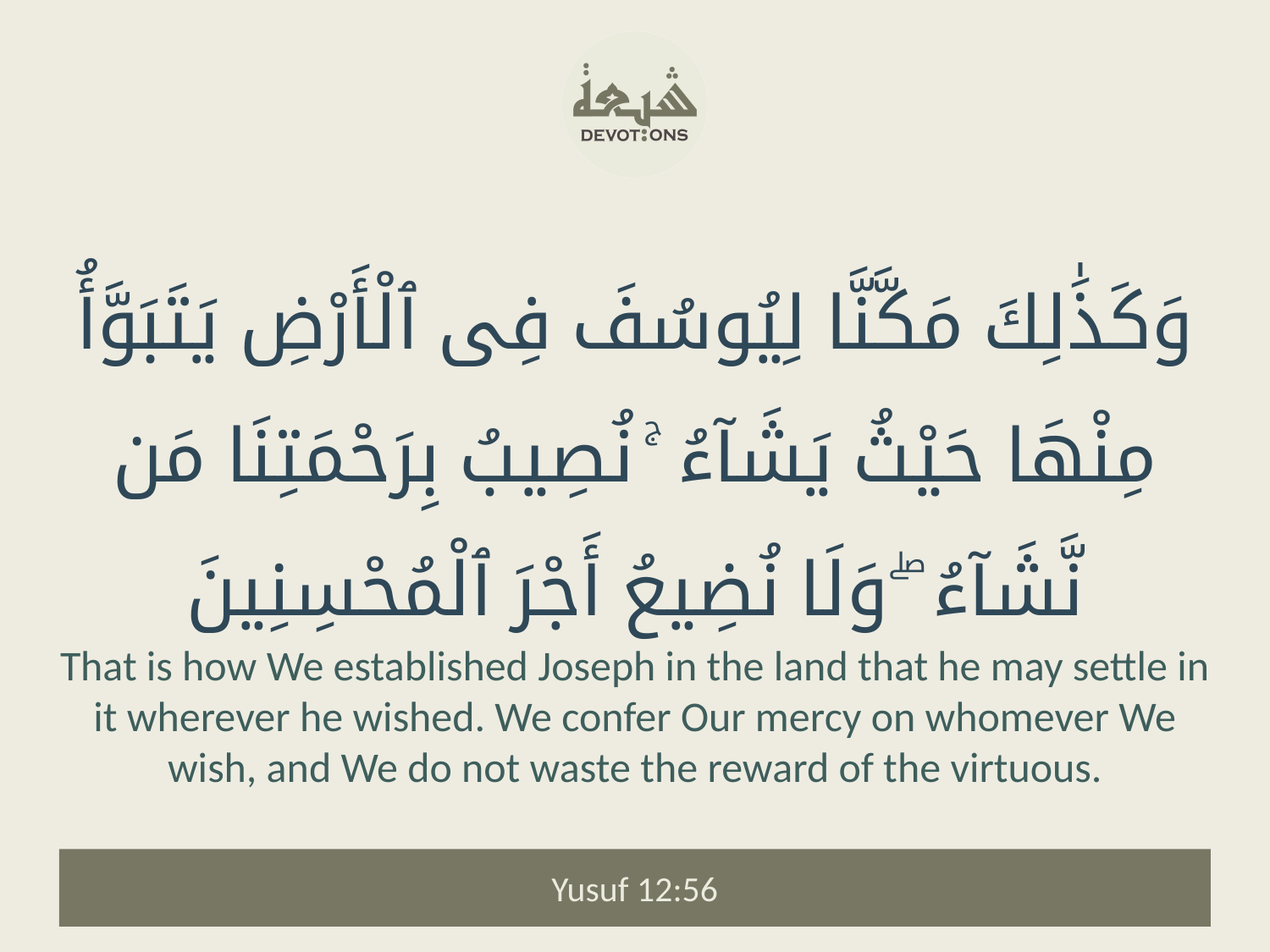

وَكَذَٰلِكَ مَكَّنَّا لِيُوسُفَ فِى ٱلْأَرْضِ يَتَبَوَّأُ مِنْهَا حَيْثُ يَشَآءُ ۚ نُصِيبُ بِرَحْمَتِنَا مَن نَّشَآءُ ۖ وَلَا نُضِيعُ أَجْرَ ٱلْمُحْسِنِينَ
That is how We established Joseph in the land that he may settle in it wherever he wished. We confer Our mercy on whomever We wish, and We do not waste the reward of the virtuous.
Yusuf 12:56